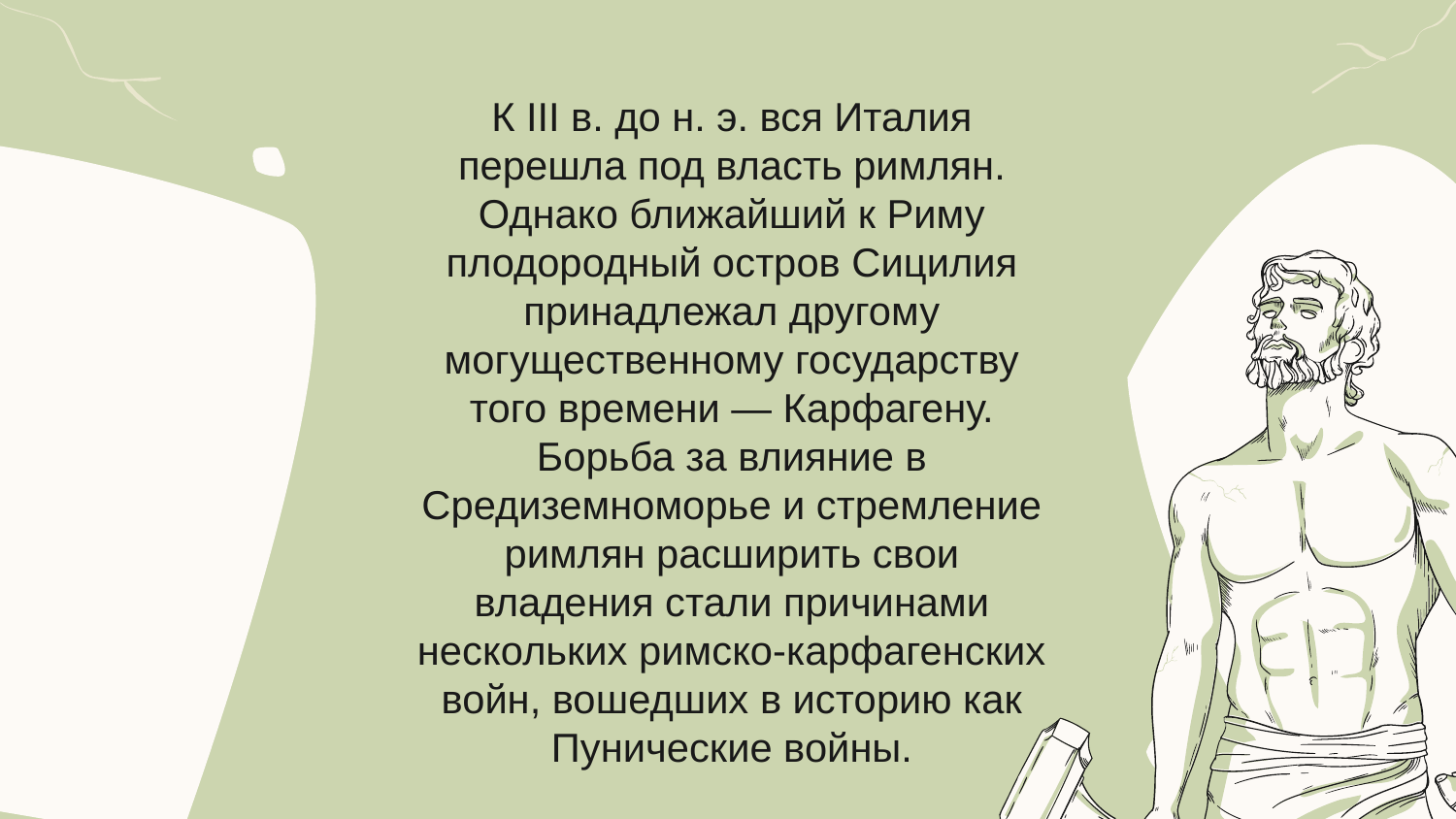

К III в. до н. э. вся Италия перешла под власть римлян. Однако ближайший к Риму плодородный остров Сицилия принадлежал другому могущественному государству того времени — Карфагену. Борьба за влияние в Средиземноморье и стремление римлян расширить свои владения стали причинами нескольких римско-карфагенских войн, вошедших в историю как Пунические войны.